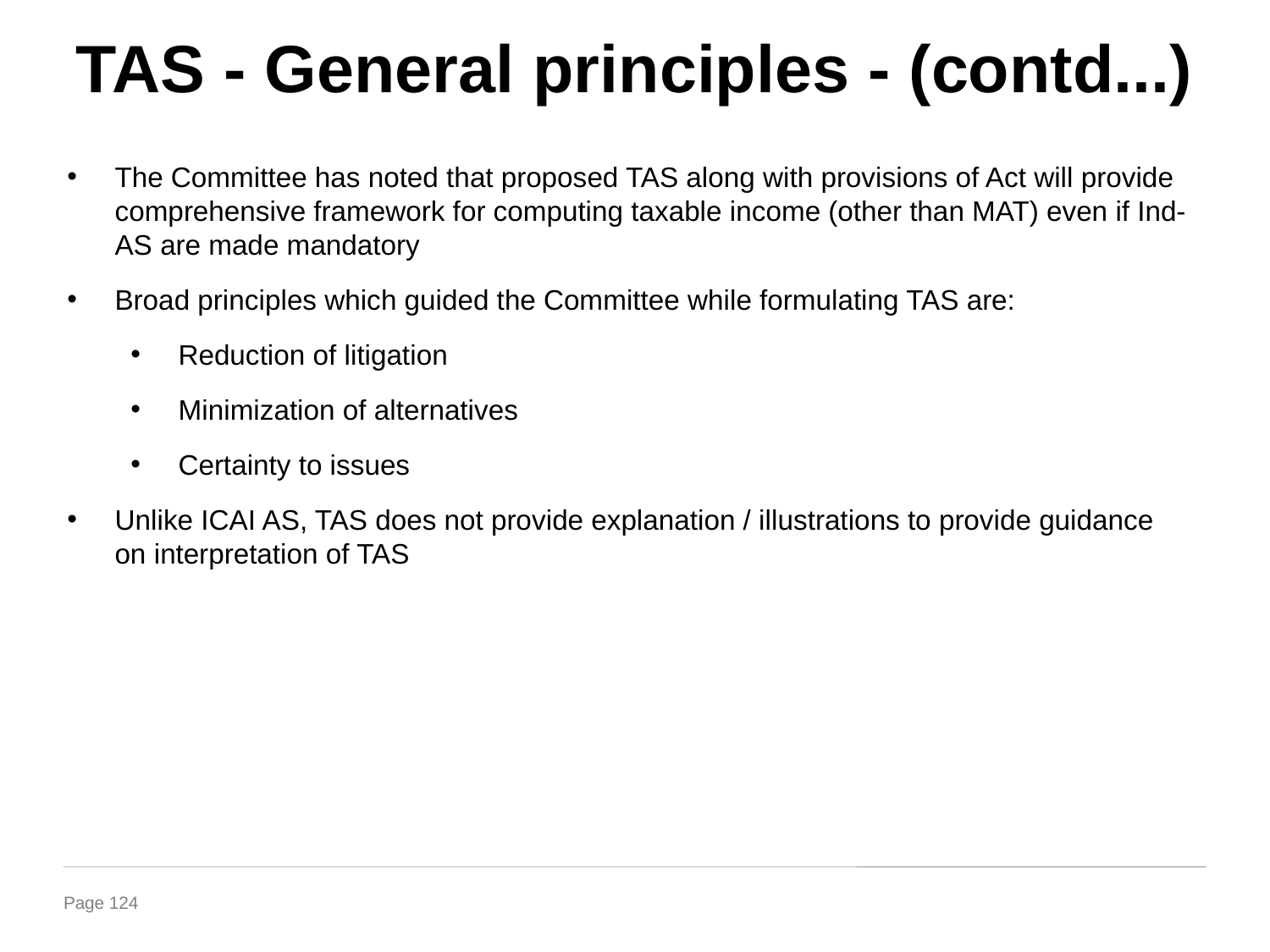

TAS - General principles - (contd...)

The Committee has noted that proposed TAS along with provisions of Act will provide comprehensive framework for computing taxable income (other than MAT) even if Ind-AS are made mandatory
Broad principles which guided the Committee while formulating TAS are:
Reduction of litigation
Minimization of alternatives
Certainty to issues
Unlike ICAI AS, TAS does not provide explanation / illustrations to provide guidance on interpretation of TAS